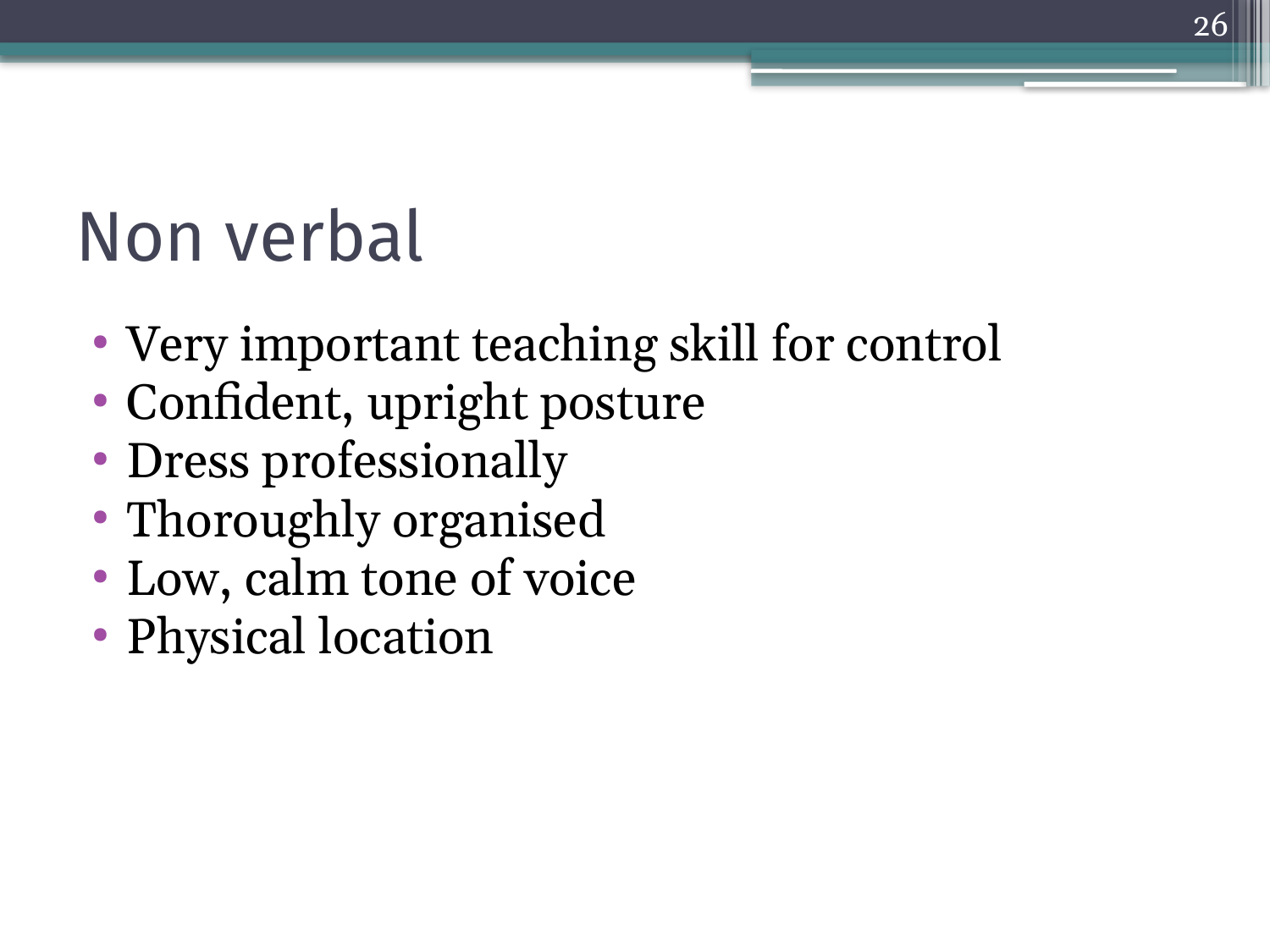

26
# Non verbal
Very important teaching skill for control
Confident, upright posture
Dress professionally
Thoroughly organised
Low, calm tone of voice
Physical location